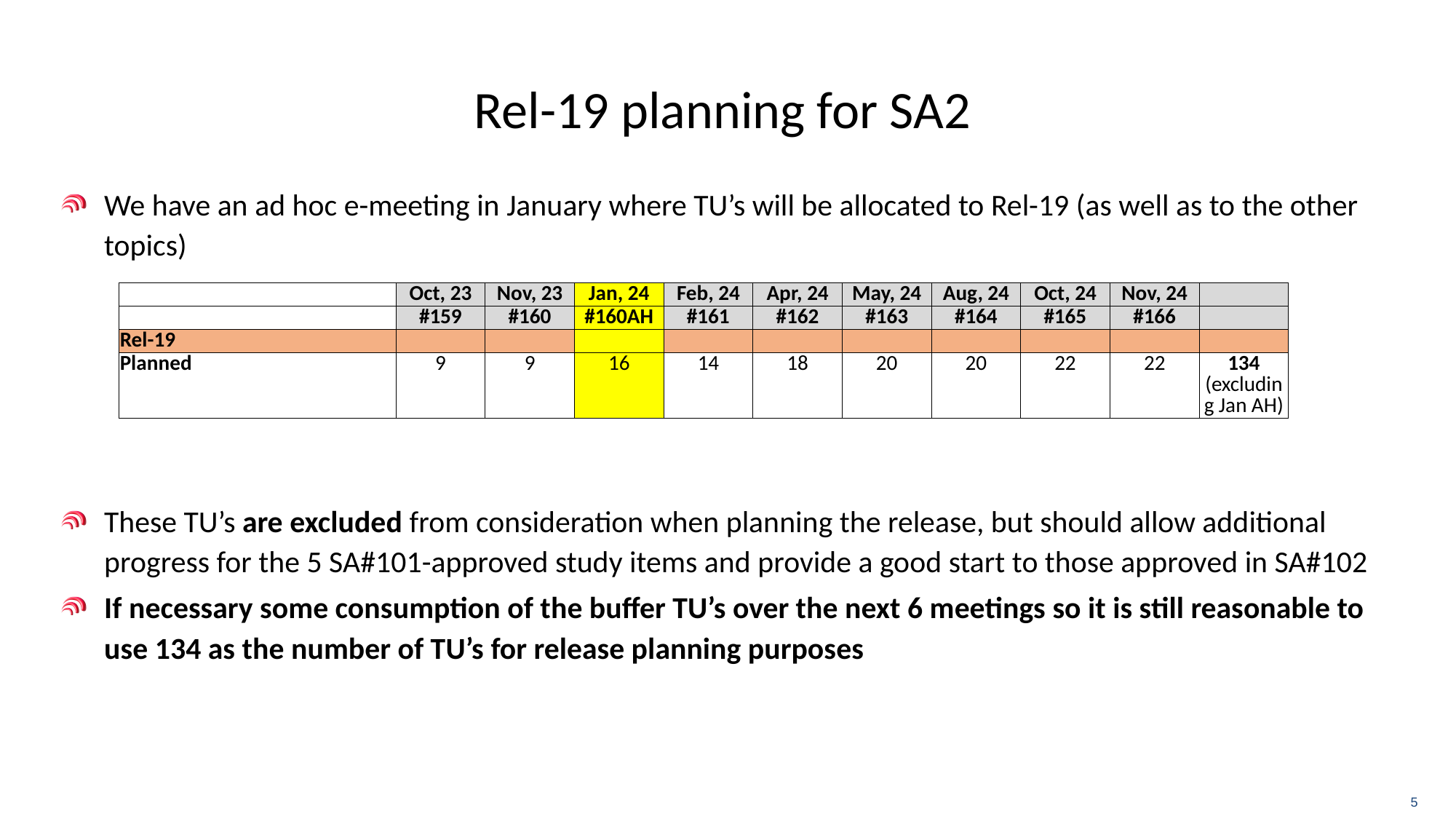

# Rel-19 planning for SA2
We have an ad hoc e-meeting in January where TU’s will be allocated to Rel-19 (as well as to the other topics)

These TU’s are excluded from consideration when planning the release, but should allow additional progress for the 5 SA#101-approved study items and provide a good start to those approved in SA#102
If necessary some consumption of the buffer TU’s over the next 6 meetings so it is still reasonable to use 134 as the number of TU’s for release planning purposes
|  | Oct, 23 | Nov, 23 | Jan, 24 | Feb, 24 | Apr, 24 | May, 24 | Aug, 24 | Oct, 24 | Nov, 24 |  |
| --- | --- | --- | --- | --- | --- | --- | --- | --- | --- | --- |
|  | #159 | #160 | #160AH | #161 | #162 | #163 | #164 | #165 | #166 |  |
| Rel-19 |  |  |  |  |  |  |  |  |  |  |
| Planned | 9 | 9 | 16 | 14 | 18 | 20 | 20 | 22 | 22 | 134 (excluding Jan AH) |